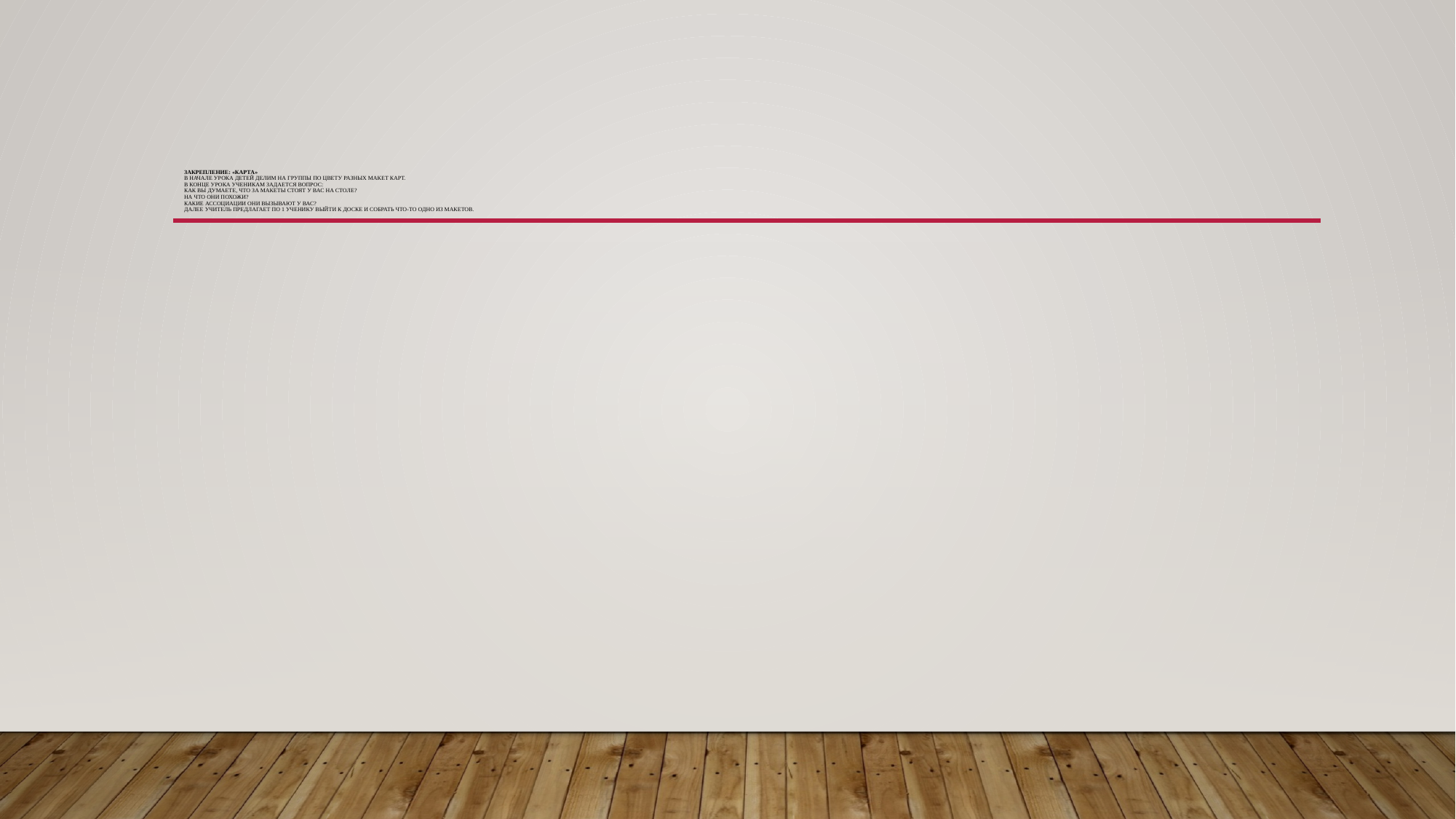

# Закрепление: «Карта» В начале урока детей делим на группы по цвету разных макет карт. В конце урока ученикам задается вопрос: Как вы думаете, что за макеты стоят у вас на столе? На что они похожи? Какие ассоциации они вызывают у Вас? Далее учитель предлагает по 1 ученику выйти к доске и собрать что-то одно из макетов.